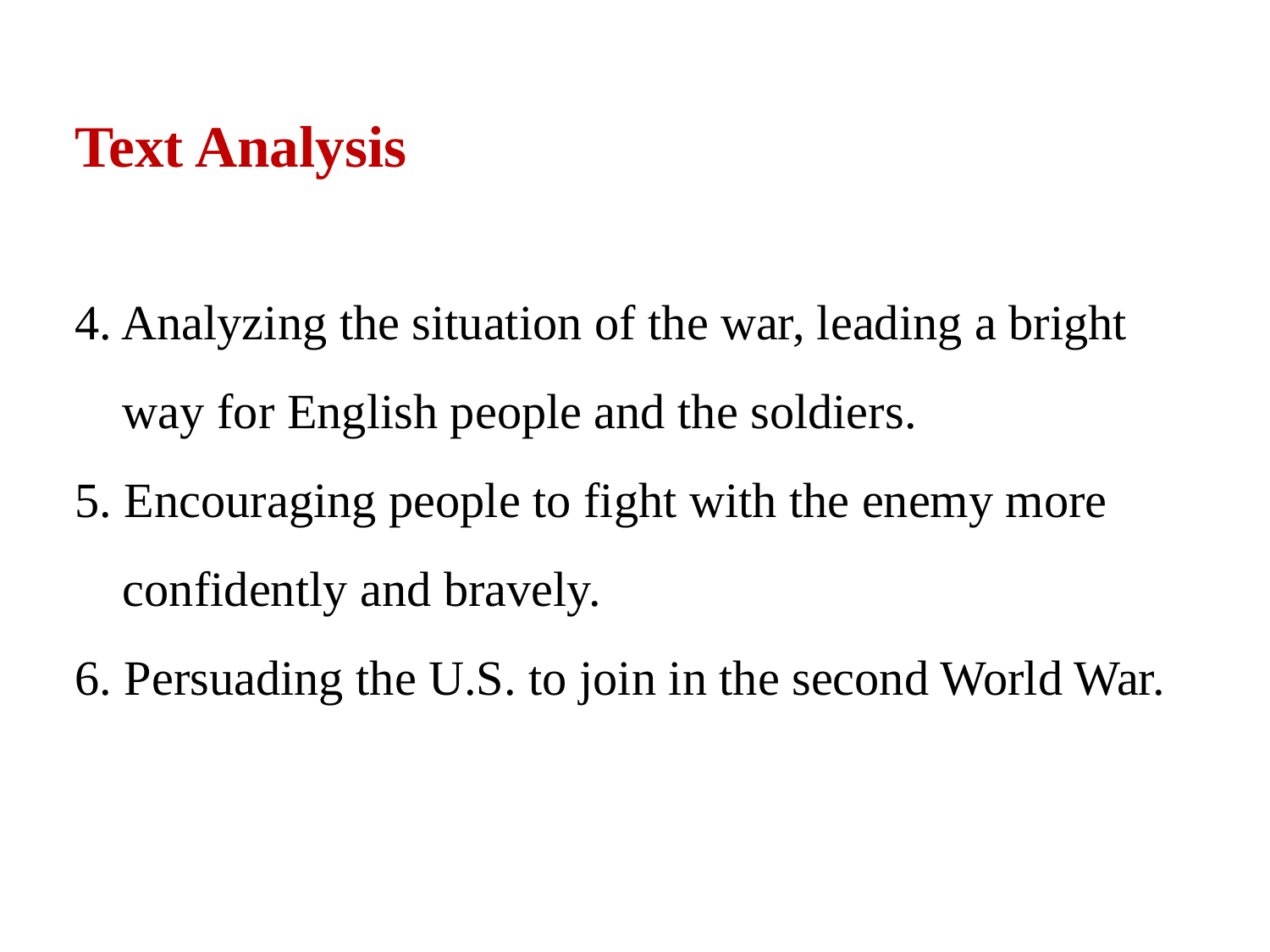

Text Analysis
4. Analyzing the situation of the war, leading a bright way for English people and the soldiers.
5. Encouraging people to fight with the enemy more   confidently and bravely.
6. Persuading the U.S. to join in the second World War.